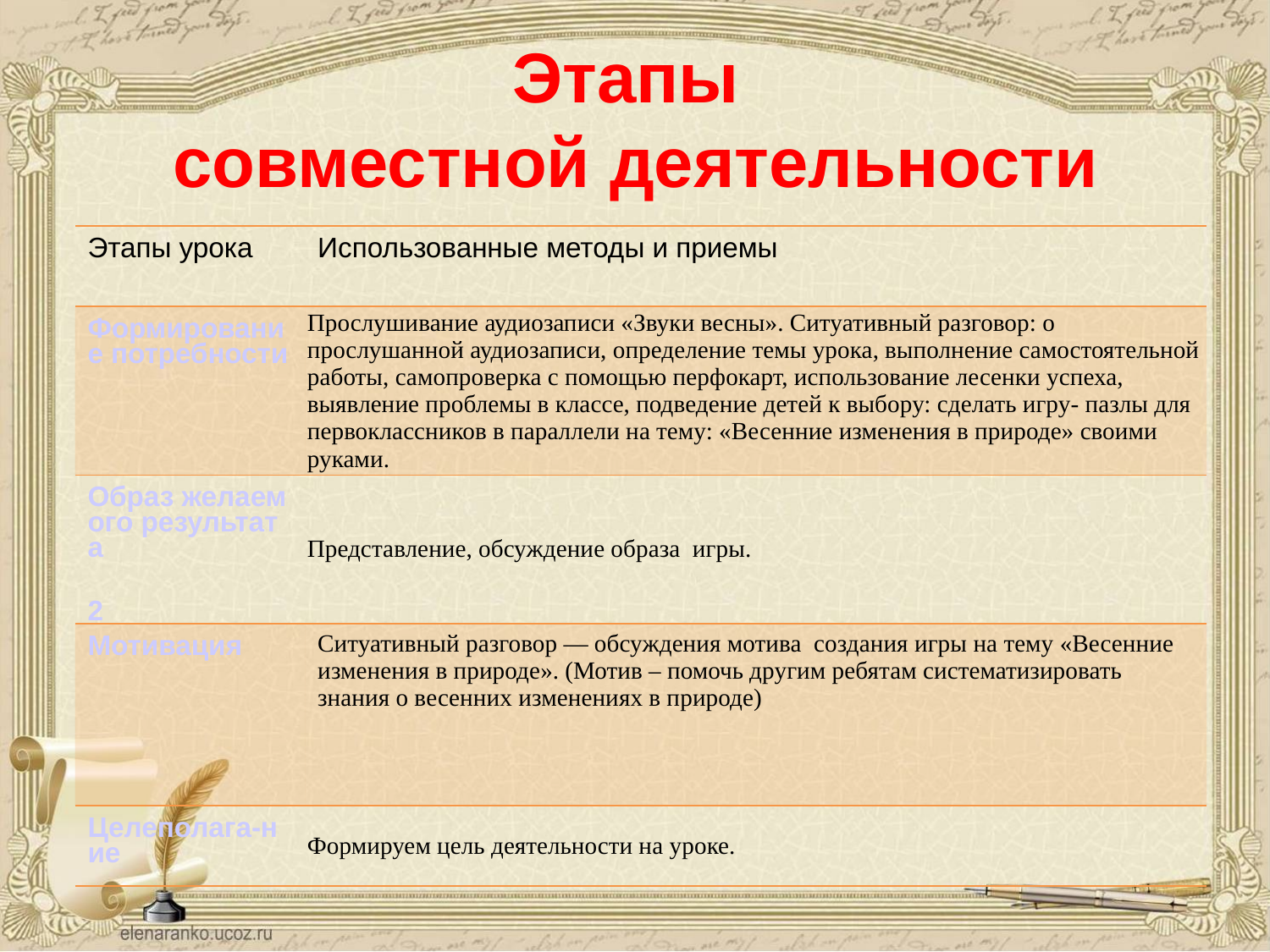

# Этапы совместной деятельности
| Этапы урока | Использованные методы и приемы |
| --- | --- |
| Формирование потребности | Прослушивание аудиозаписи «Звуки весны». Ситуативный разговор: о прослушанной аудиозаписи, определение темы урока, выполнение самостоятельной работы, самопроверка с помощью перфокарт, использование лесенки успеха, выявление проблемы в классе, подведение детей к выбору: сделать игру- пазлы для первоклассников в параллели на тему: «Весенние изменения в природе» своими руками. |
| Образ желаемого результата 2 | Представление, обсуждение образа игры. |
| Мотивация | Ситуативный разговор — обсуждения мотива создания игры на тему «Весенние изменения в природе». (Мотив – помочь другим ребятам систематизировать знания о весенних изменениях в природе) |
| Целеполага-ние | Формируем цель деятельности на уроке. |